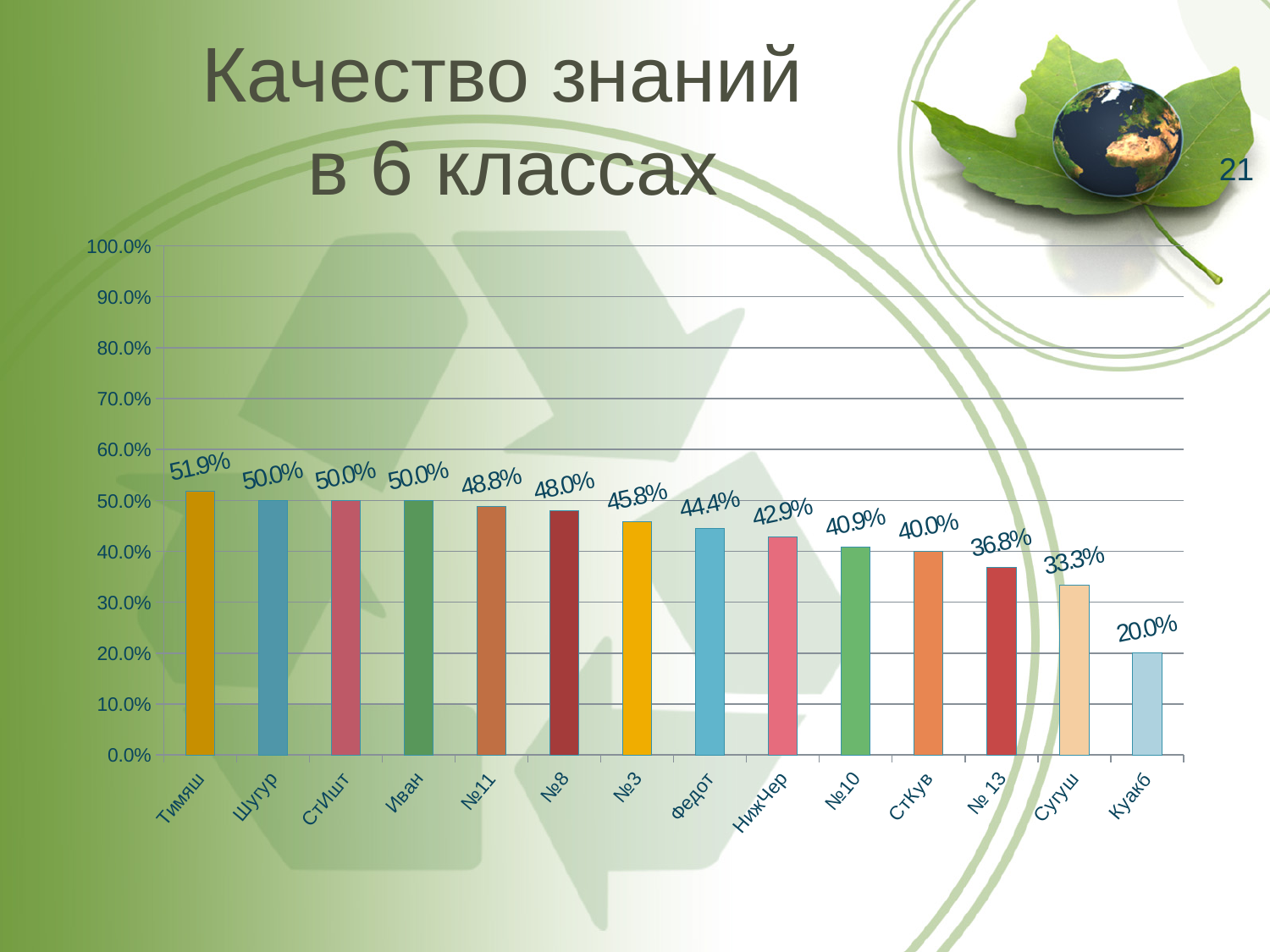

# Качество знаний в 6 классах
21

### Chart

| Category | 5 класс |
|---|---|
| Тимяш | 0.5185185185185186 |
| Шугур | 0.5 |
| СтИшт | 0.5 |
| Иван | 0.5 |
|  №11 | 0.48837209302325596 |
|  №8 | 0.48000000000000004 |
|  №3 | 0.45833333333333326 |
| Федот | 0.4444444444444444 |
| НижЧер | 0.42857142857142855 |
|  №10 | 0.40909090909090917 |
| СтКув | 0.4 |
|  № 13 | 0.3684210526315789 |
| Сугуш | 0.3333333333333333 |
| Куакб | 0.2 |